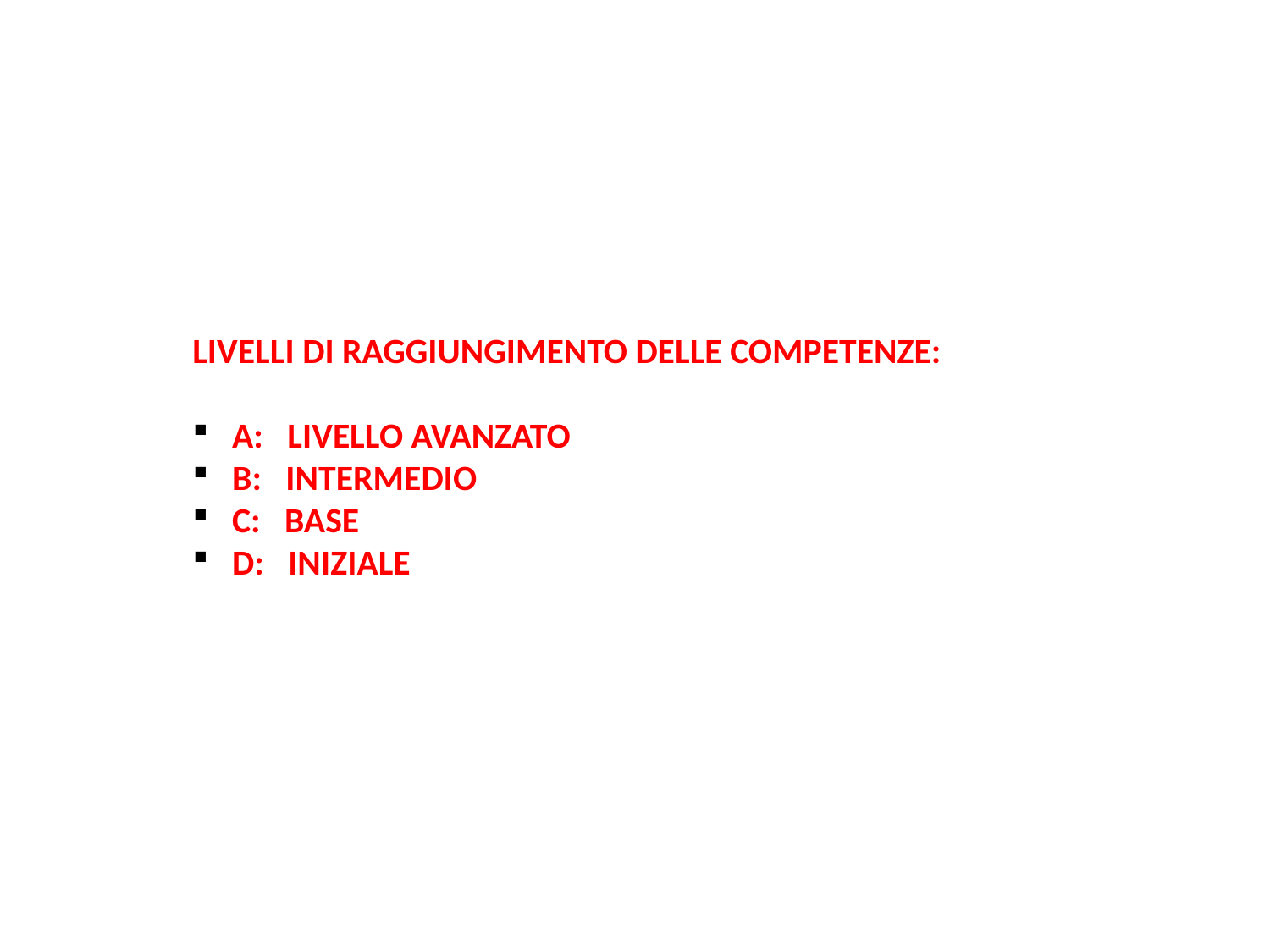

LIVELLI DI RAGGIUNGIMENTO DELLE COMPETENZE:

A:   LIVELLO AVANZATO
B:   INTERMEDIO
C:   BASE
D:   INIZIALE